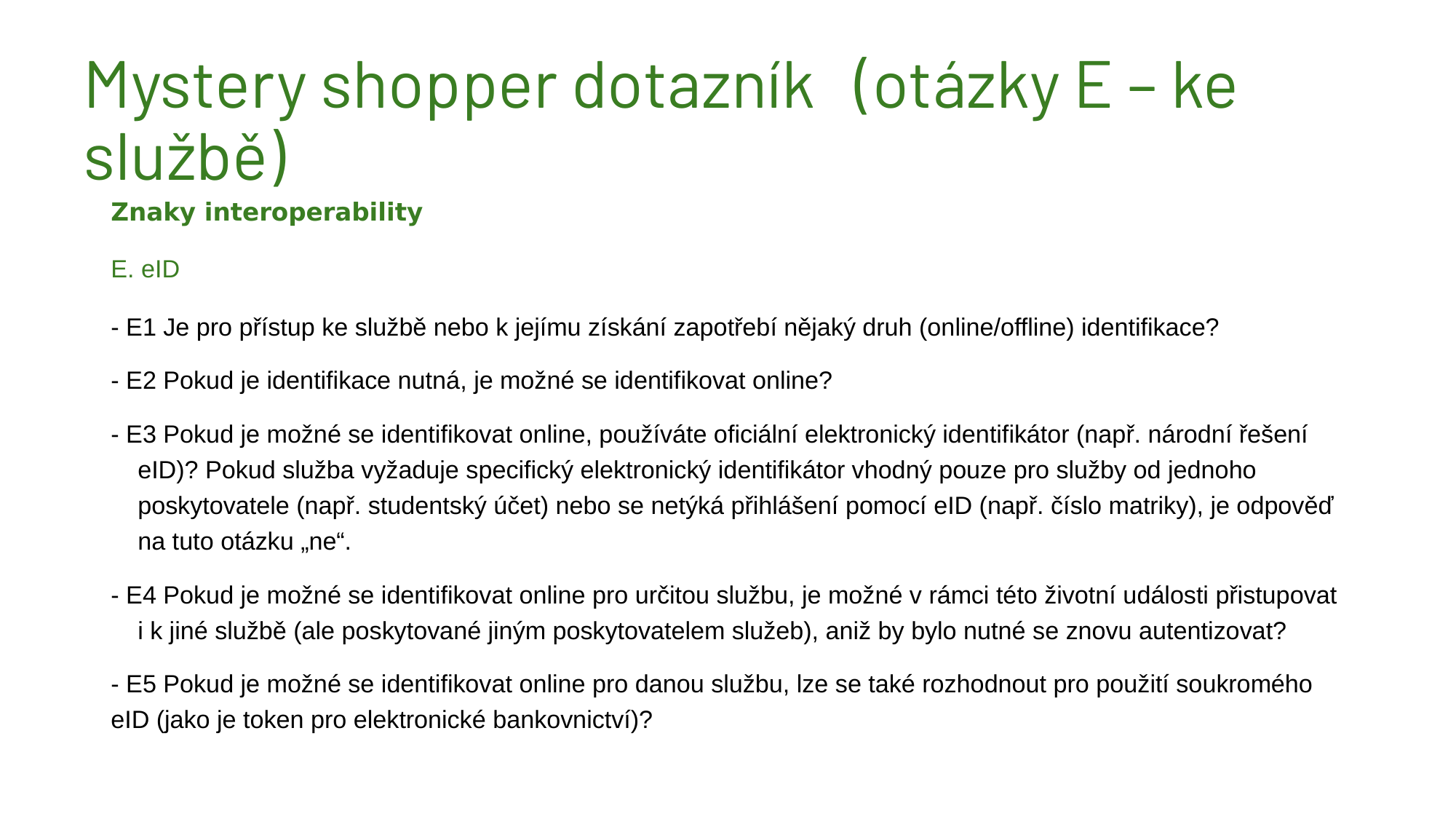

# Mystery shopper dotazník   (otázky E – ke službě)
Znaky interoperability
E. eID
- E1 Je pro přístup ke službě nebo k jejímu získání zapotřebí nějaký druh (online/offline) identifikace?
- E2 Pokud je identifikace nutná, je možné se identifikovat online?
- E3 Pokud je možné se identifikovat online, používáte oficiální elektronický identifikátor (např. národní řešení eID)? Pokud služba vyžaduje specifický elektronický identifikátor vhodný pouze pro služby od jednoho poskytovatele (např. studentský účet) nebo se netýká přihlášení pomocí eID (např. číslo matriky), je odpověď na tuto otázku „ne“.
- E4 Pokud je možné se identifikovat online pro určitou službu, je možné v rámci této životní události přistupovat i k jiné službě (ale poskytované jiným poskytovatelem služeb), aniž by bylo nutné se znovu autentizovat?
- E5 Pokud je možné se identifikovat online pro danou službu, lze se také rozhodnout pro použití soukromého eID (jako je token pro elektronické bankovnictví)?